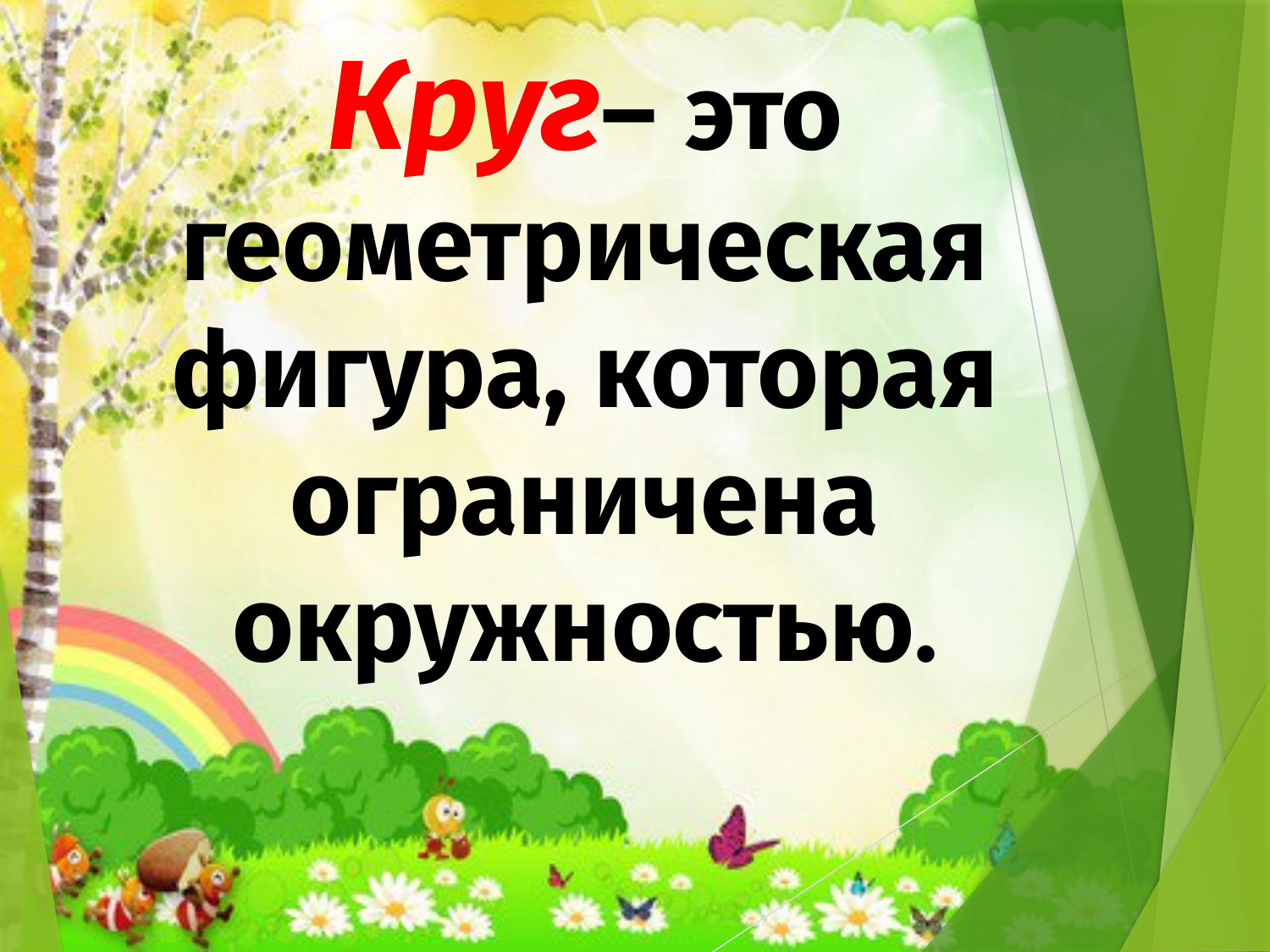

Круг– это геометрическая фигура, которая ограничена окружностью.